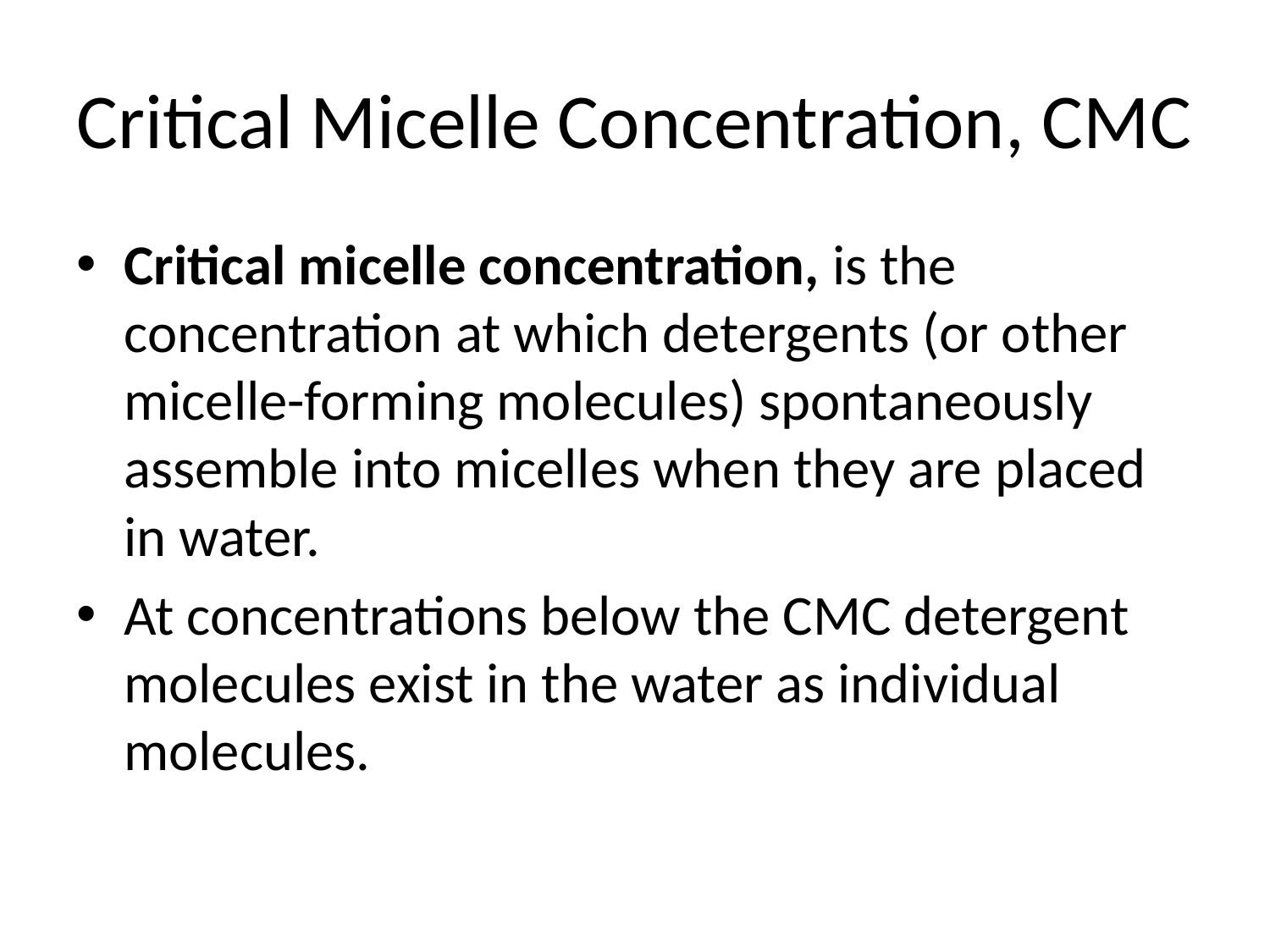

# Critical Micelle Concentration, CMC
Critical micelle concentration, is the concentration at which detergents (or other micelle-forming molecules) spontaneously assemble into micelles when they are placed in water.
At concentrations below the CMC detergent molecules exist in the water as individual molecules.